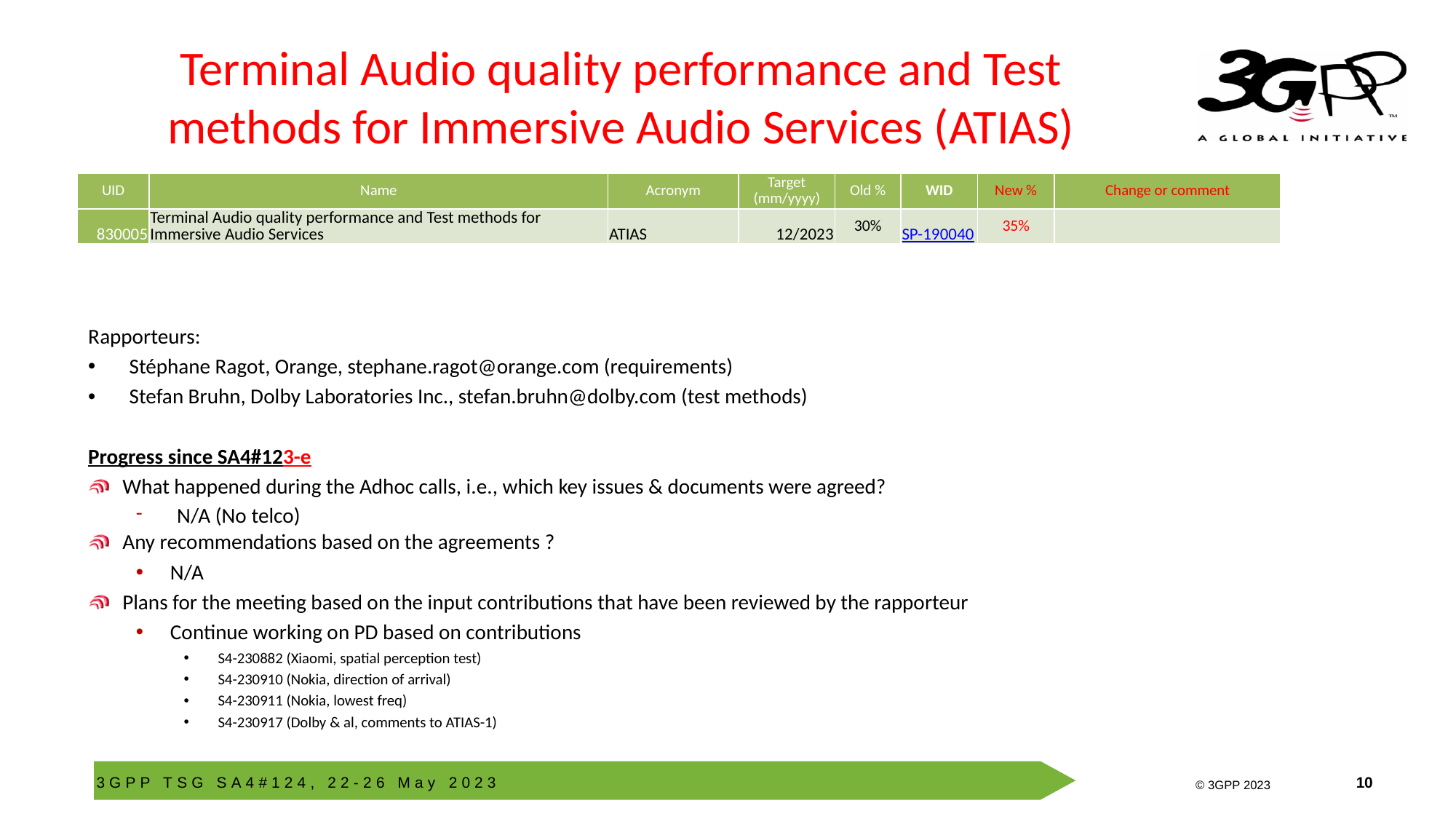

# Terminal Audio quality performance and Test methods for Immersive Audio Services (ATIAS)
| UID | Name | Acronym | Target (mm/yyyy) | Old % | WID | New % | Change or comment |
| --- | --- | --- | --- | --- | --- | --- | --- |
| 830005 | Terminal Audio quality performance and Test methods for Immersive Audio Services | ATIAS | 12/2023 | 30% | SP-190040 | 35% |  |
Rapporteurs:
Stéphane Ragot, Orange, stephane.ragot@orange.com (requirements)
Stefan Bruhn, Dolby Laboratories Inc., stefan.bruhn@dolby.com (test methods)

Progress since SA4#123-e
What happened during the Adhoc calls, i.e., which key issues & documents were agreed?
N/A (No telco)
Any recommendations based on the agreements ?
N/A
Plans for the meeting based on the input contributions that have been reviewed by the rapporteur
Continue working on PD based on contributions
S4-230882 (Xiaomi, spatial perception test)
S4-230910 (Nokia, direction of arrival)
S4-230911 (Nokia, lowest freq)
S4-230917 (Dolby & al, comments to ATIAS-1)